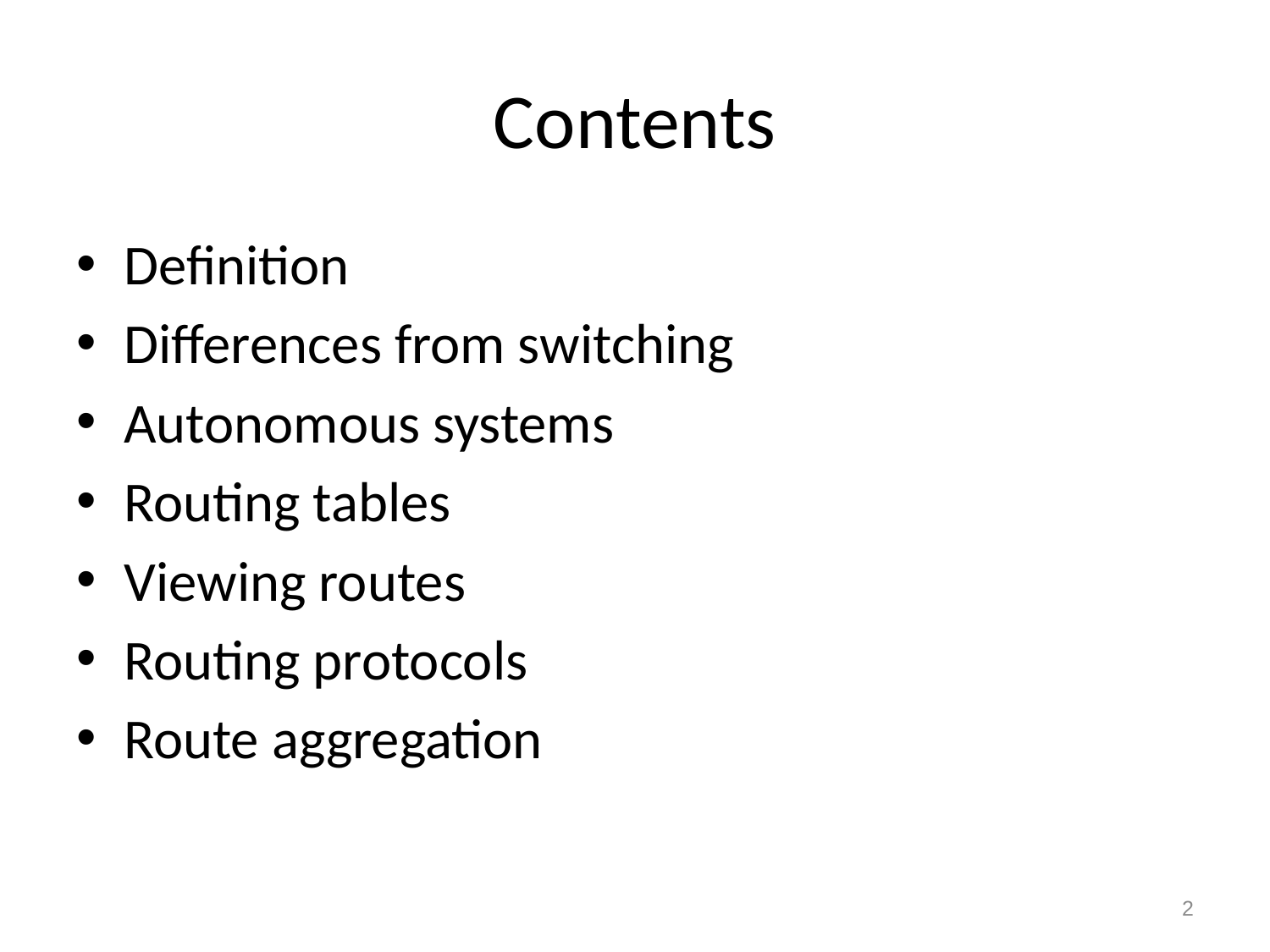

# Contents
Definition
Differences from switching
Autonomous systems
Routing tables
Viewing routes
Routing protocols
Route aggregation
2